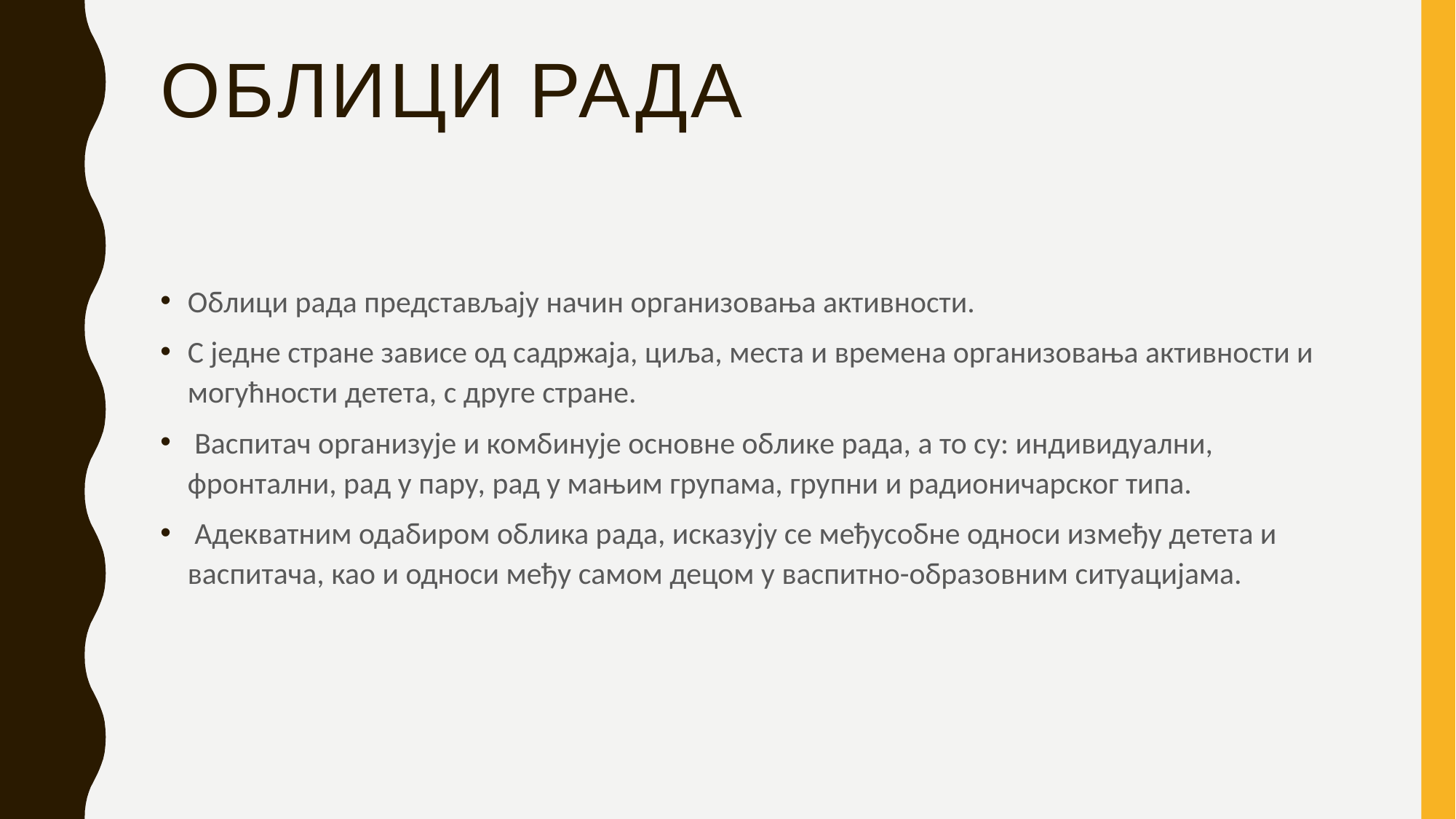

# Облици рада
Облици рада представљају начин организовања активности.
С једне стране зависе од садржаја, циља, места и времена организовања активности и могућности детета, с друге стране.
 Васпитач организује и комбинује основне облике рада, а то су: индивидуални, фронтални, рад у пару, рад у мањим групама, групни и радионичарског типа.
 Адекватним одабиром облика рада, исказују се међусобне односи између детета и васпитача, као и односи међу самом децом у васпитно-образовним ситуацијама.